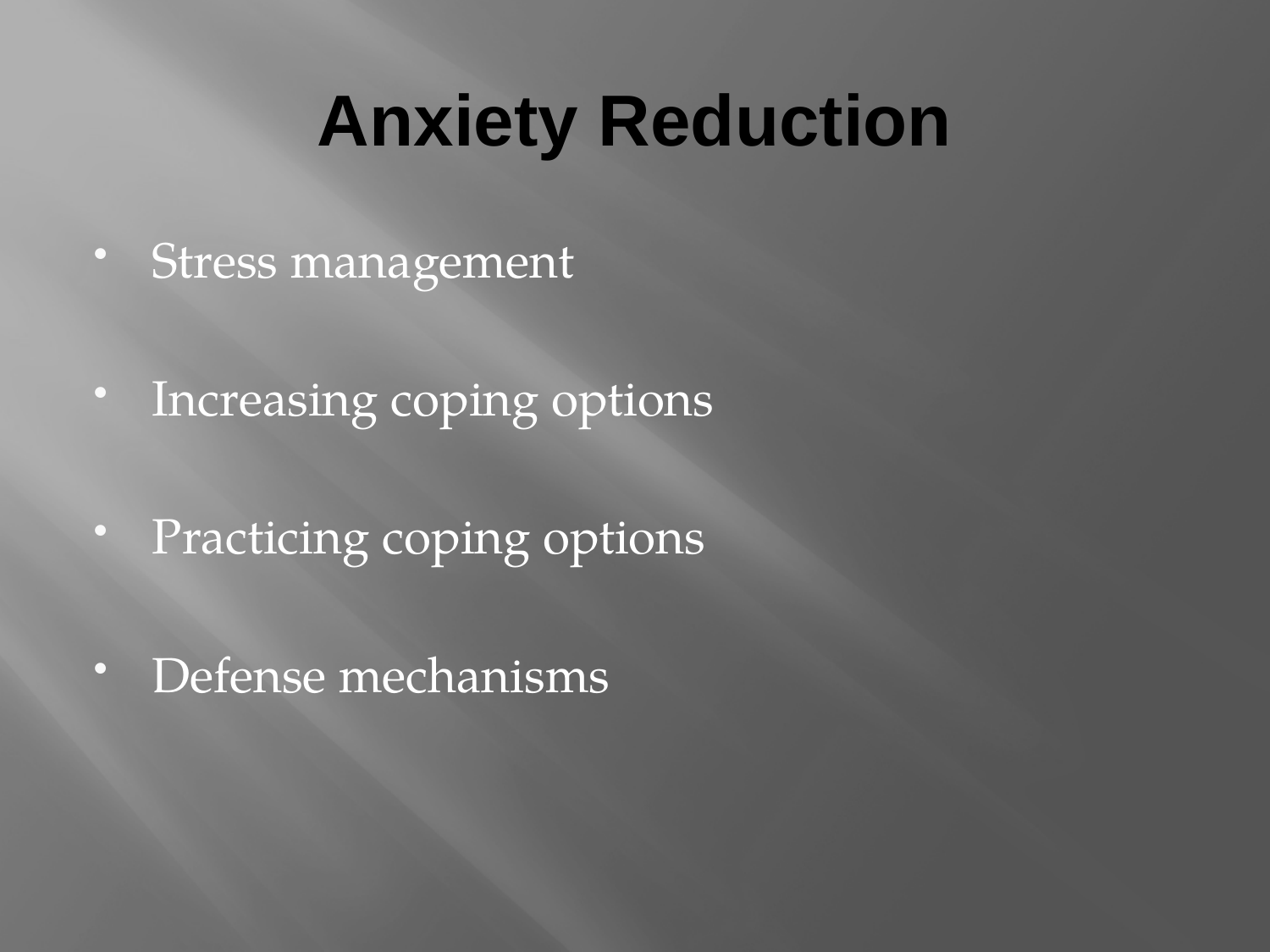

# Anxiety Reduction
Stress management

Increasing coping options

Practicing coping options

Defense mechanisms